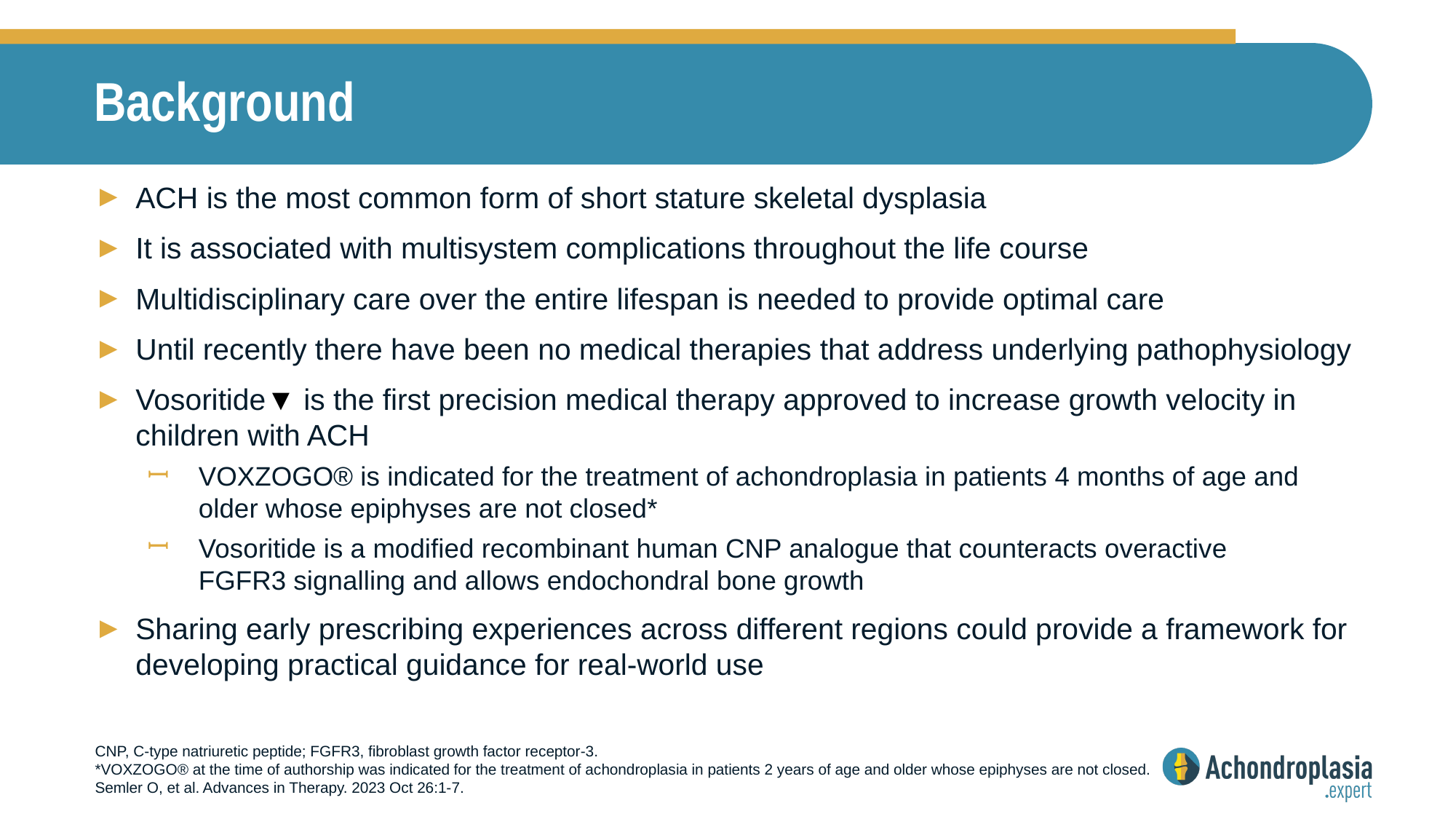

# Background
ACH is the most common form of short stature skeletal dysplasia
It is associated with multisystem complications throughout the life course
Multidisciplinary care over the entire lifespan is needed to provide optimal care
Until recently there have been no medical therapies that address underlying pathophysiology
Vosoritide▼ is the first precision medical therapy approved to increase growth velocity in children with ACH
VOXZOGO® is indicated for the treatment of achondroplasia in patients 4 months of age and older whose epiphyses are not closed*
Vosoritide is a modified recombinant human CNP analogue that counteracts overactive
FGFR3 signalling and allows endochondral bone growth
Sharing early prescribing experiences across different regions could provide a framework for developing practical guidance for real-world use
CNP, C-type natriuretic peptide; FGFR3, fibroblast growth factor receptor-3.
*VOXZOGO® at the time of authorship was indicated for the treatment of achondroplasia in patients 2 years of age and older whose epiphyses are not closed.
Semler O, et al. Advances in Therapy. 2023 Oct 26:1-7.